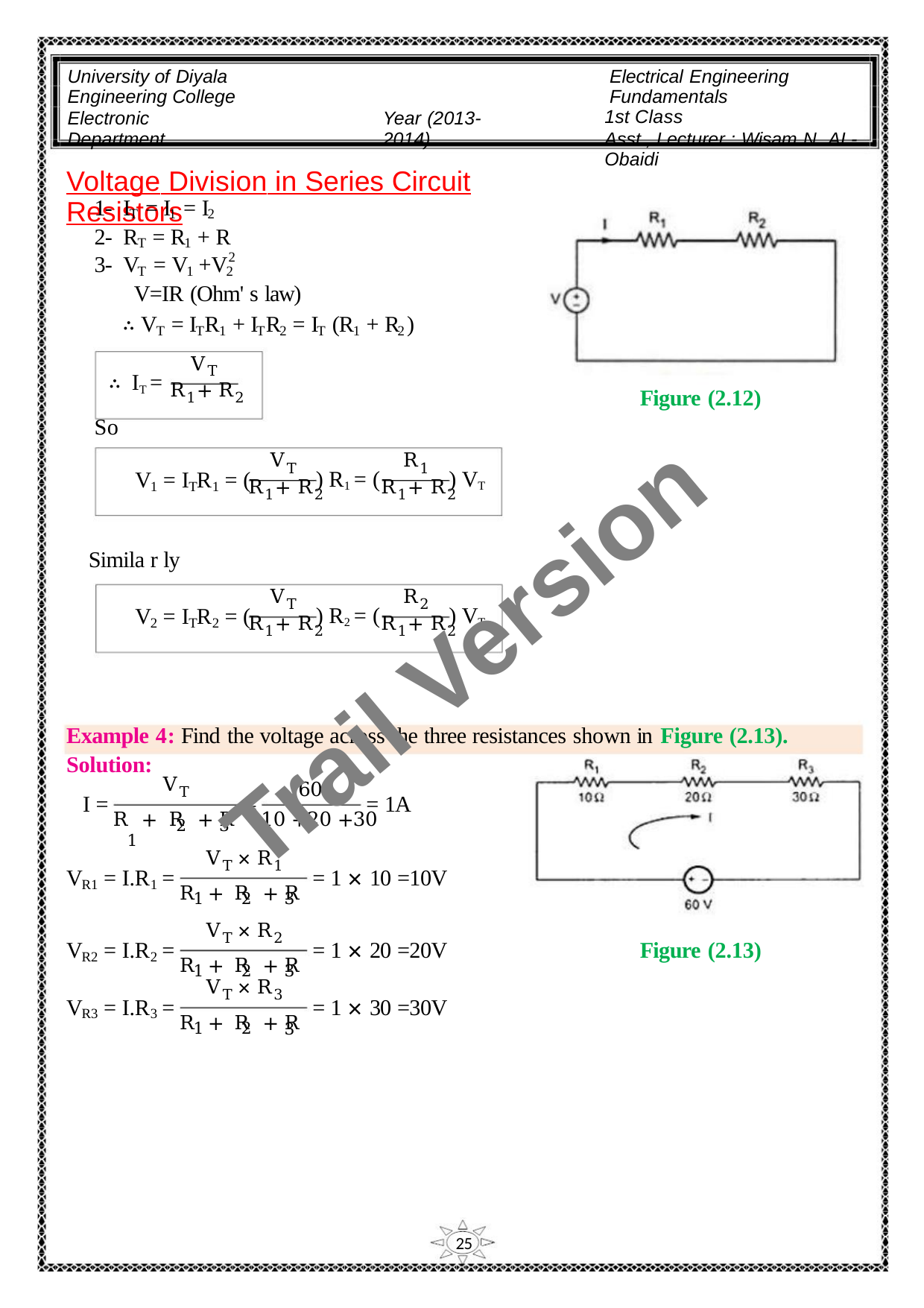

University of Diyala
Engineering College
Electronic Department
Electrical Engineering Fundamentals
1st Class
Asst., Lecturer : Wisam N. AL-Obaidi
Year (2013-2014)
Voltage Division in Series Circuit Resistors
1- I = I = I
T
1
2
2- R = R + R
2
T
1
3- V = V +V
T
1
2
V=IR (Ohm' s law)
∴ V = I R + I R = I (R + R )
T
T
1
T
2
T
1
2
VT
R1+ R2
∴ IT =
Figure (2.12)
So
VT
R1+ R2
R1
R1+ R2
V = I R = (
) R1 = (
) VT
1
T
1
Simila r ly
V = I R = (
Trail Version
Trail Version
Trail Version
Trail Version
Trail Version
Trail Version
Trail Version
Trail Version
Trail Version
Trail Version
Trail Version
Trail Version
Trail Version
VT
R1+ R2
R2
R1+ R2
) R2 = (
) VT
2
T
2
Example 4: Find the voltage across the three resistances shown in Figure (2.13).
Solution:
VT
60
I =
= 1A
=
R + R + R
1
10 +20 +30
2
3
VT × R1
= 1 × 10 =10V
V = I.R =
R1
1
R + R + R
1
2
3
VT × R2
= 1 × 20 =20V
= 1 × 30 =30V
V = I.R =
Figure (2.13)
R2
2
R + R + R
1
2
3
3
VT × R3
V = I.R =
R3
3
R + R + R
1
2
25